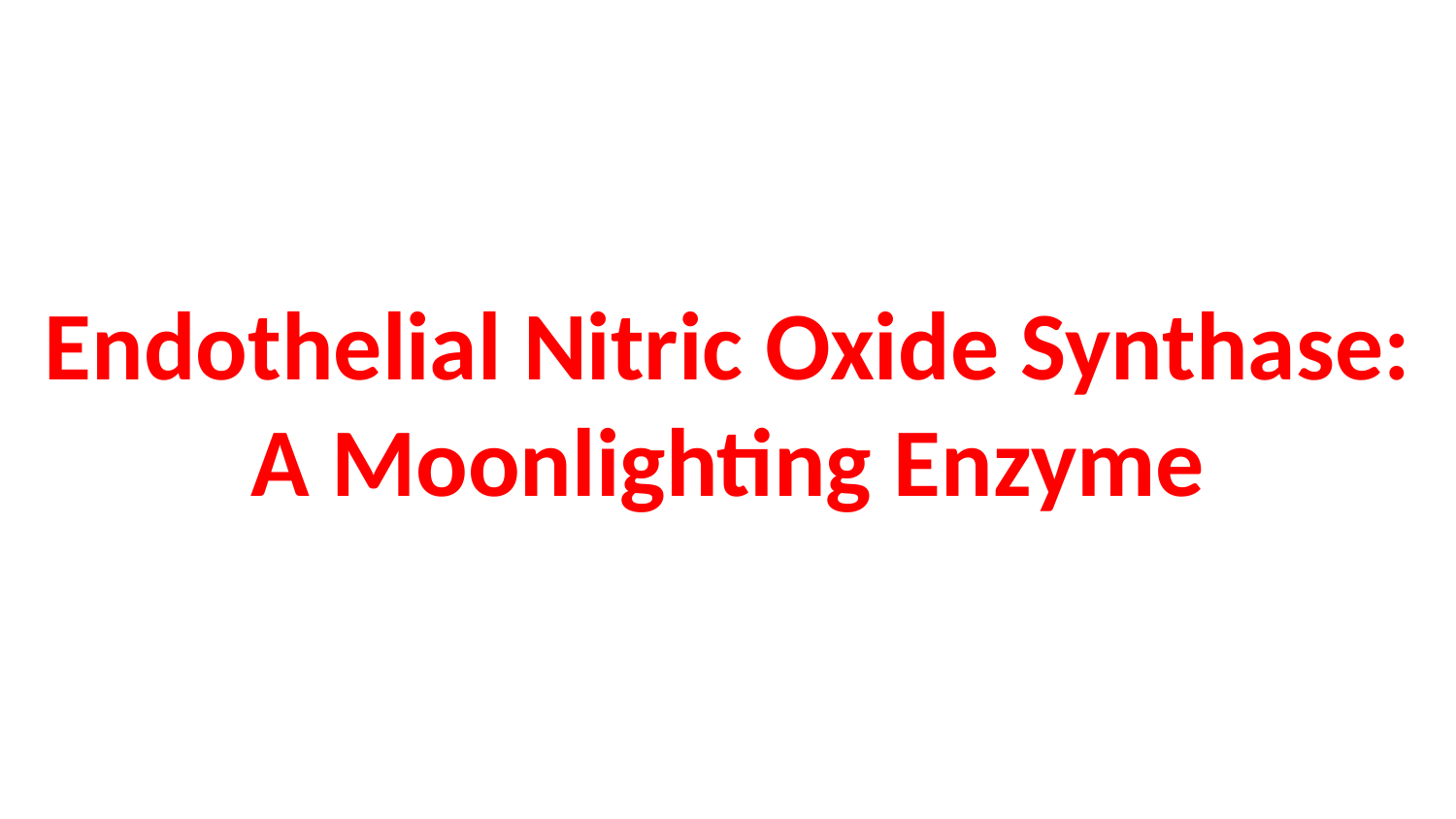

#
Endothelial Nitric Oxide Synthase:
A Moonlighting Enzyme